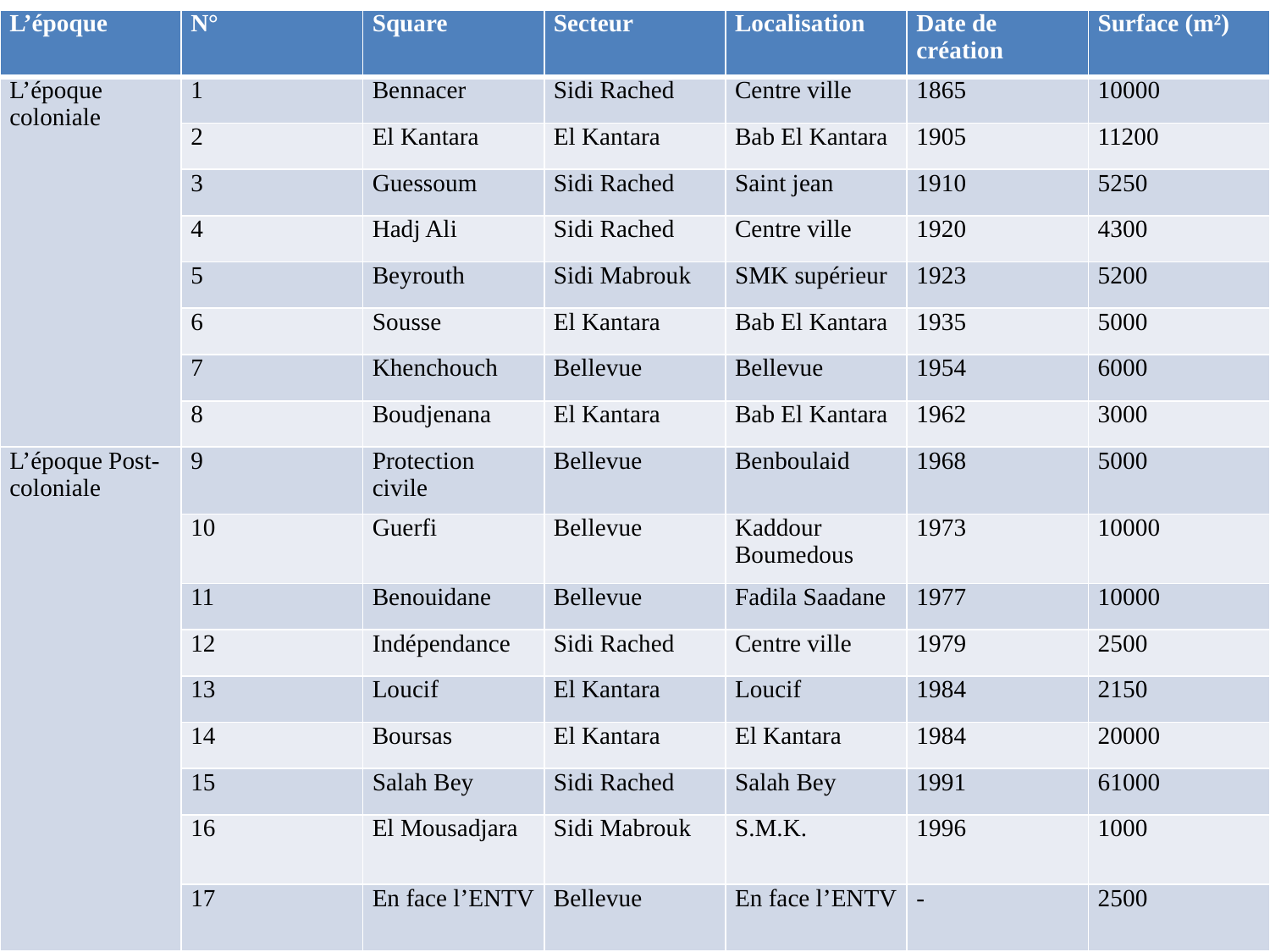

#
| L’époque | N° | Square | Secteur | Localisation | Date de création | Surface (m²) |
| --- | --- | --- | --- | --- | --- | --- |
| L’époque coloniale | 1 | Bennacer | Sidi Rached | Centre ville | 1865 | 10000 |
|  | 2 | El Kantara | El Kantara | Bab El Kantara | 1905 | 11200 |
|  | 3 | Guessoum | Sidi Rached | Saint jean | 1910 | 5250 |
|  | 4 | Hadj Ali | Sidi Rached | Centre ville | 1920 | 4300 |
|  | 5 | Beyrouth | Sidi Mabrouk | SMK supérieur | 1923 | 5200 |
|  | 6 | Sousse | El Kantara | Bab El Kantara | 1935 | 5000 |
|  | 7 | Khenchouch | Bellevue | Bellevue | 1954 | 6000 |
|  | 8 | Boudjenana | El Kantara | Bab El Kantara | 1962 | 3000 |
| L’époque Post-coloniale | 9 | Protection civile | Bellevue | Benboulaid | 1968 | 5000 |
|  | 10 | Guerfi | Bellevue | Kaddour Boumedous | 1973 | 10000 |
|  | 11 | Benouidane | Bellevue | Fadila Saadane | 1977 | 10000 |
|  | 12 | Indépendance | Sidi Rached | Centre ville | 1979 | 2500 |
|  | 13 | Loucif | El Kantara | Loucif | 1984 | 2150 |
|  | 14 | Boursas | El Kantara | El Kantara | 1984 | 20000 |
|  | 15 | Salah Bey | Sidi Rached | Salah Bey | 1991 | 61000 |
|  | 16 | El Mousadjara | Sidi Mabrouk | S.M.K. | 1996 | 1000 |
|  | 17 | En face l’ENTV | Bellevue | En face l’ENTV | - | 2500 |